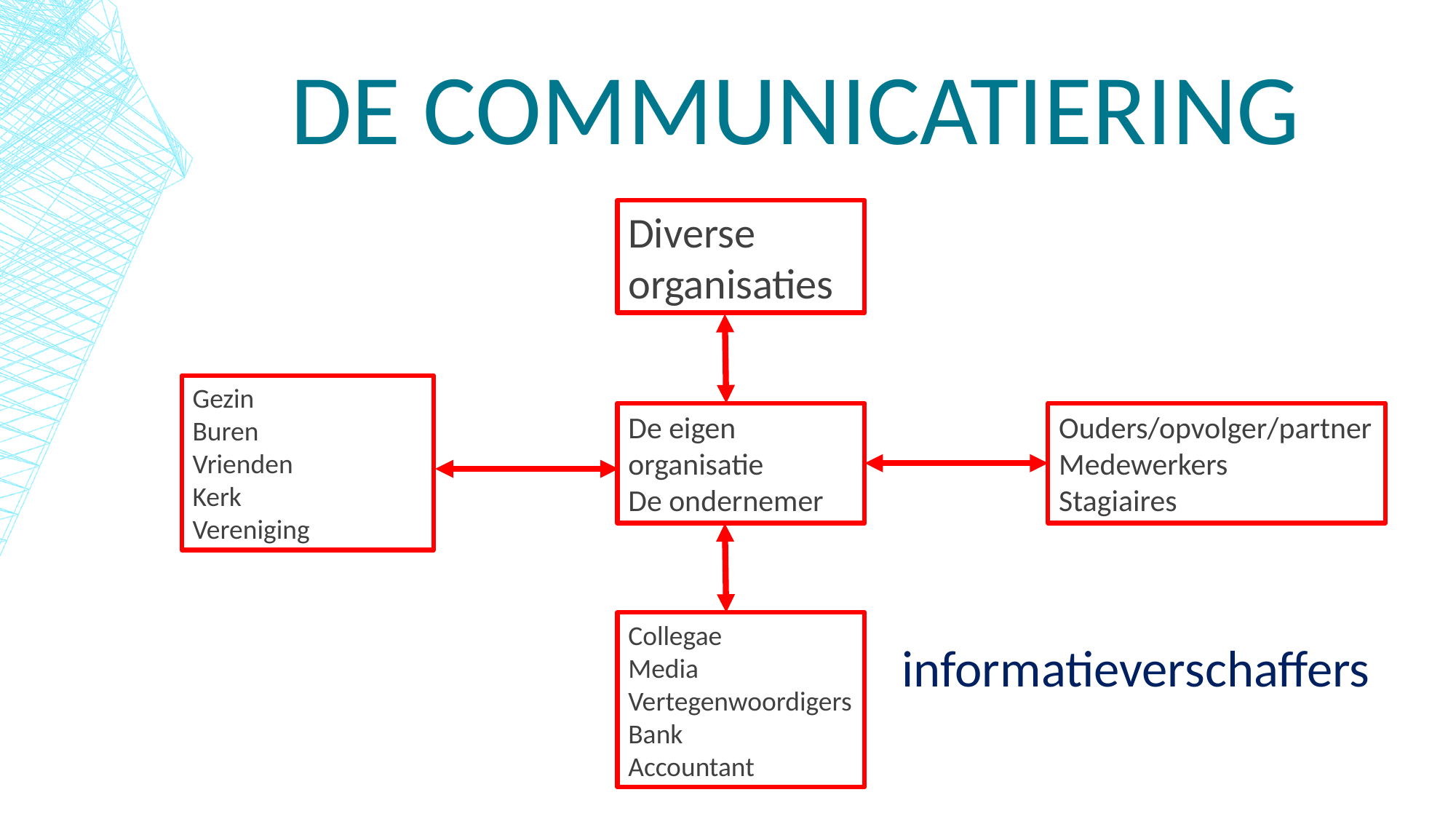

# De communicatiering
Diverse organisaties
Gezin
Buren
Vrienden
Kerk
Vereniging
De eigen organisatie
De ondernemer
Ouders/opvolger/partner
Medewerkers
Stagiaires
Collegae
Media
Vertegenwoordigers
Bank
Accountant
informatieverschaffers